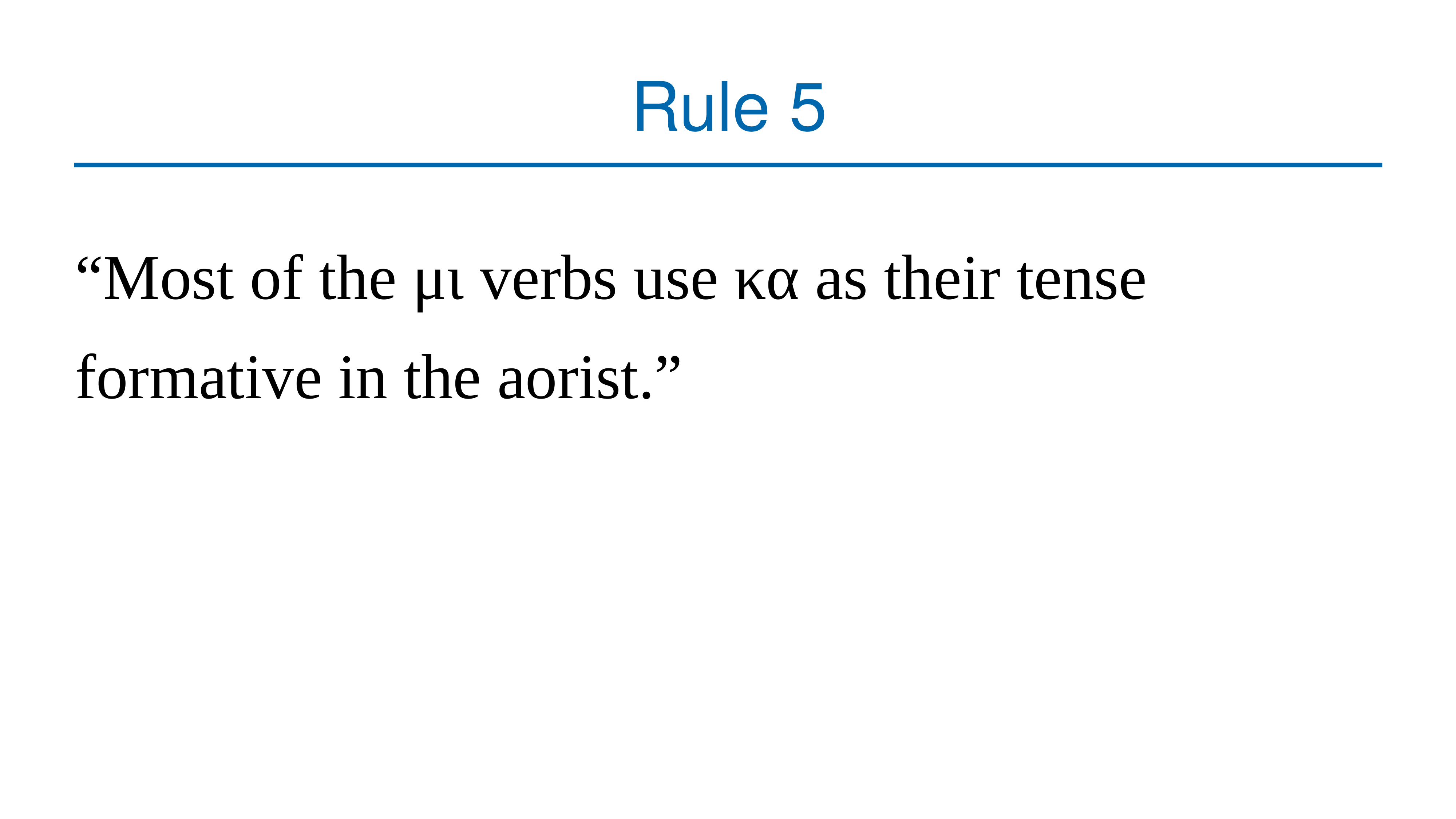

# Rule 5
“Most of the μι verbs use κα as their tense formative in the aorist.”